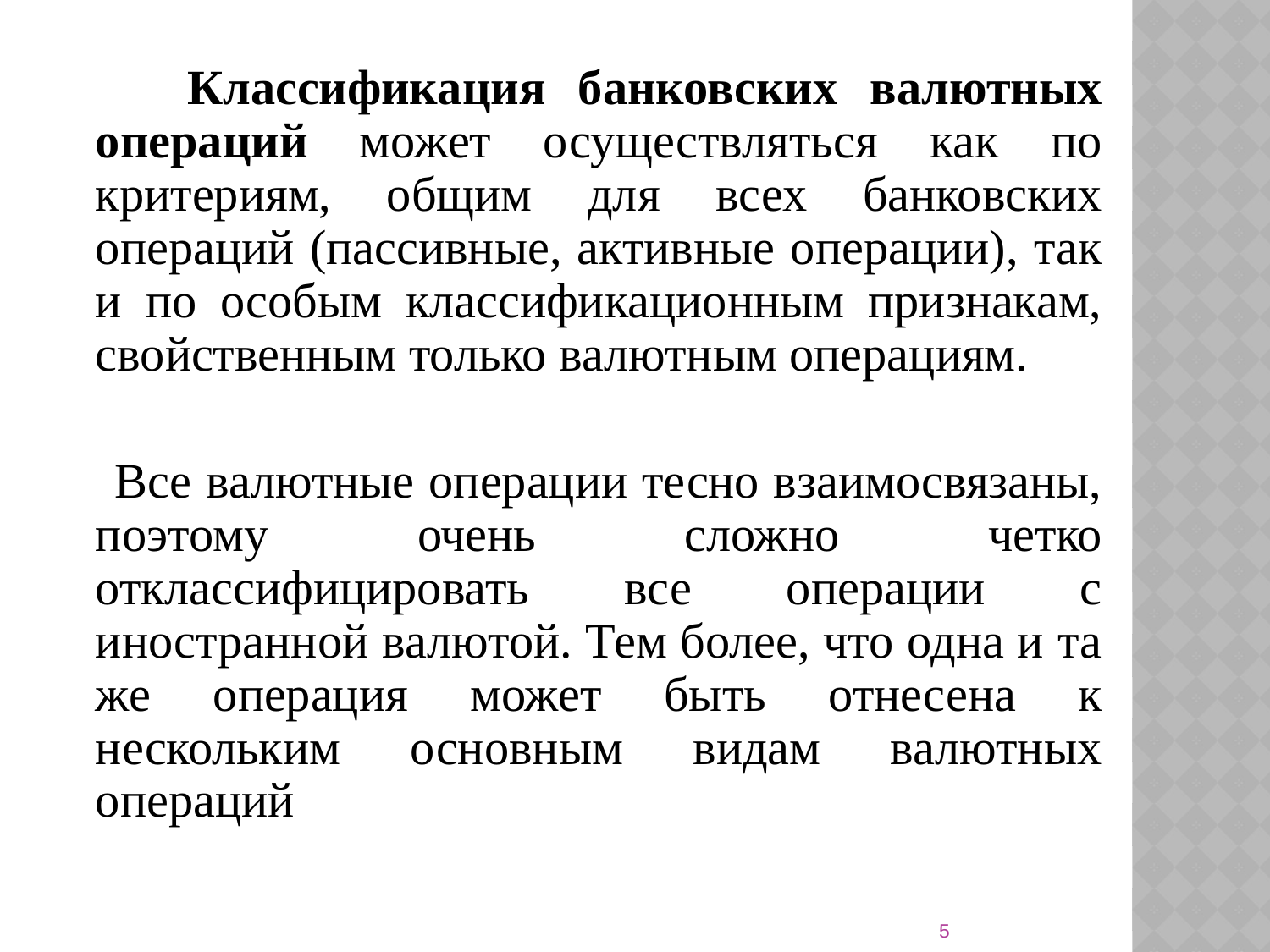

Классификация банковских валютных операций может осуществляться как по критериям, общим для всех банковских операций (пассивные, активные операции), так и по особым классификационным признакам, свойственным только валютным операциям.

    Все валютные операции тесно взаимосвязаны, поэтому очень сложно четко отклассифицировать все операции с иностранной валютой. Тем более, что одна и та же операция может быть отнесена к нескольким основным видам валютных операций
5